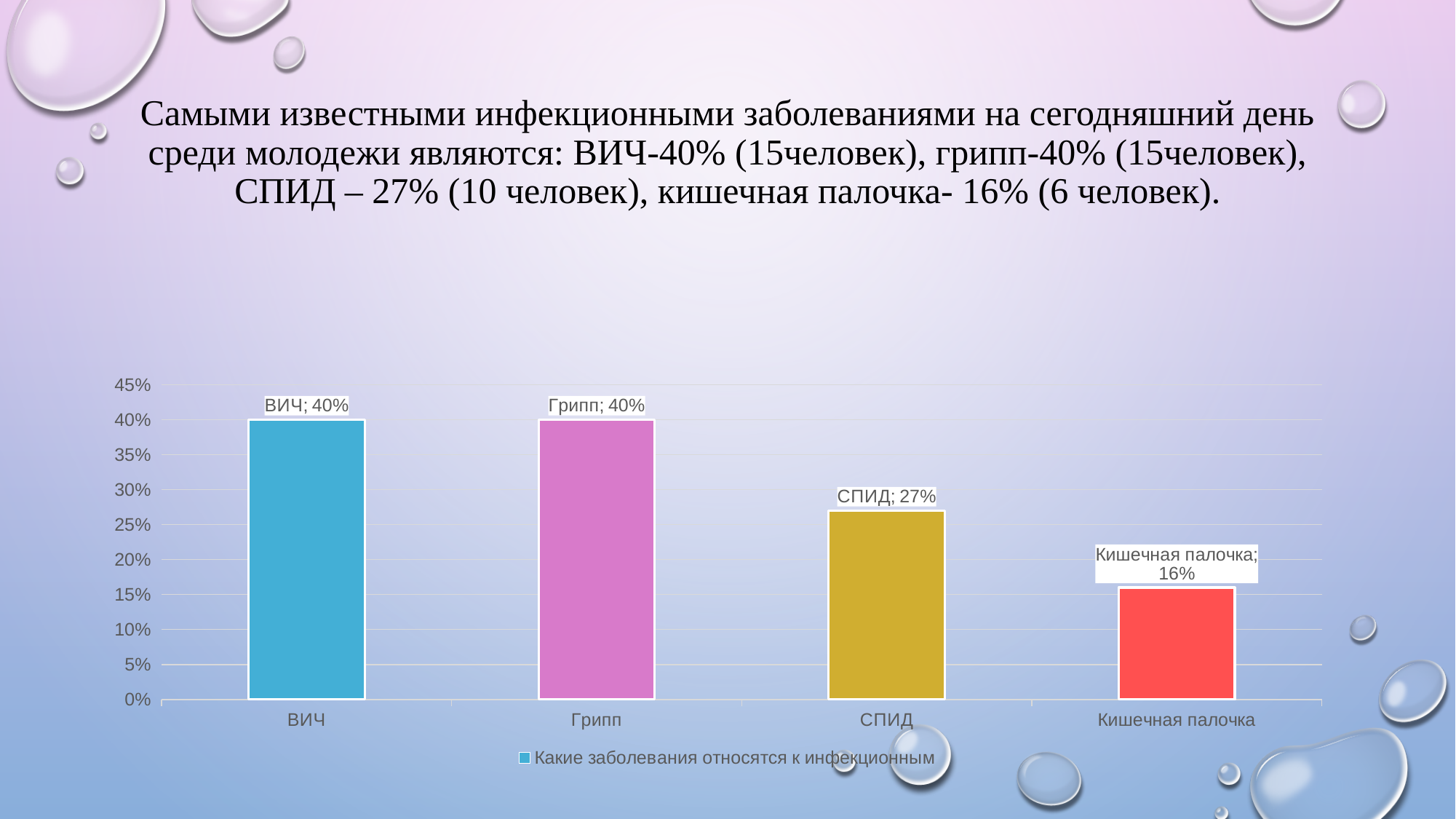

# Самыми известными инфекционными заболеваниями на сегодняшний день среди молодежи являются: ВИЧ-40% (15человек), грипп-40% (15человек), СПИД – 27% (10 человек), кишечная палочка- 16% (6 человек).

### Chart

| Category | Какие заболевания относятся к инфекционным |
|---|---|
| ВИЧ | 0.4 |
| Грипп | 0.4 |
| СПИД | 0.27 |
| Кишечная палочка | 0.16000000000000003 |